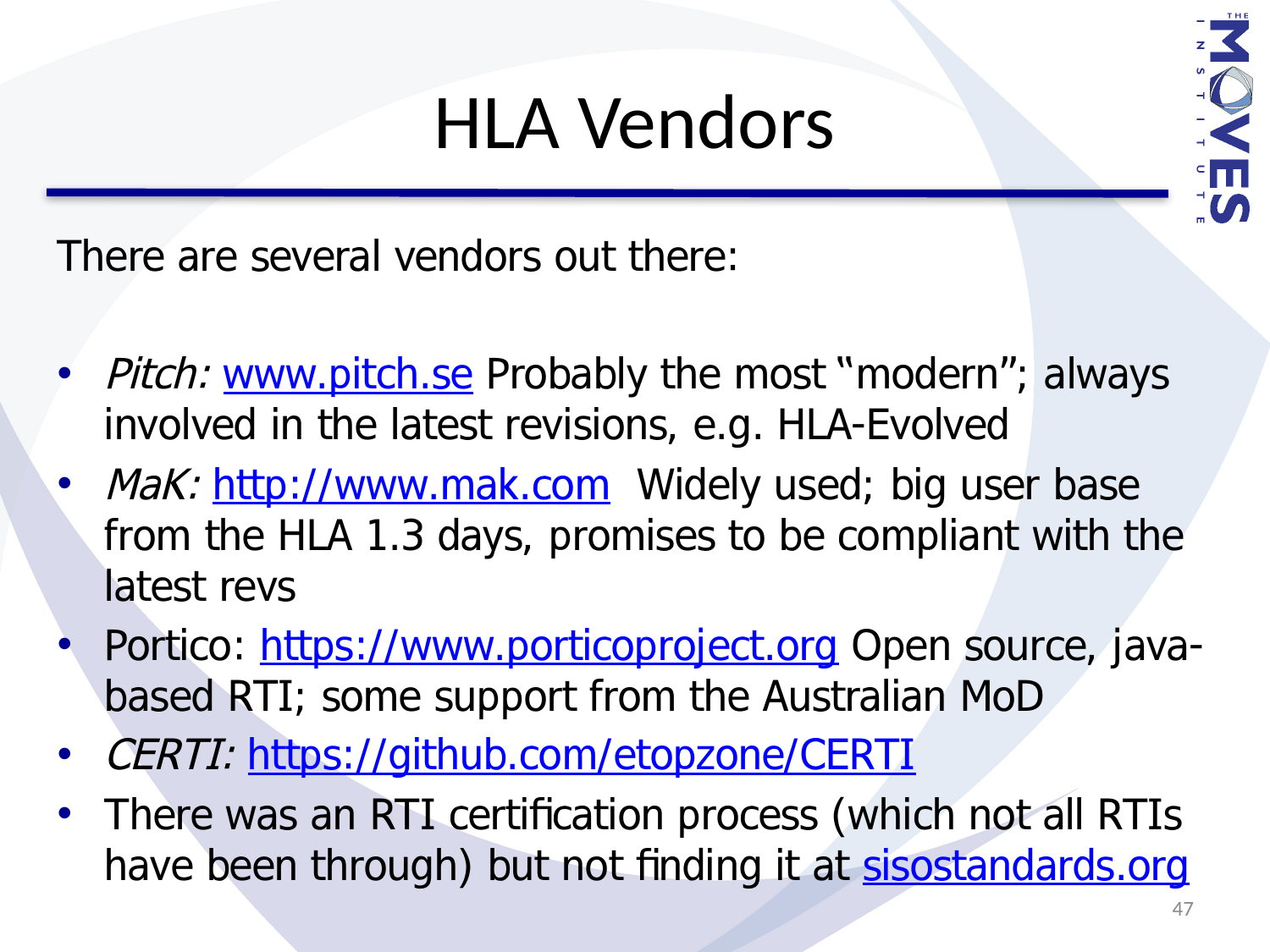

# HLA Vendors
There are several vendors out there:

Pitch: www.pitch.se Probably the most “modern”; always involved in the latest revisions, e.g. HLA-Evolved
MaK: http://www.mak.com  Widely used; big user base from the HLA 1.3 days, promises to be compliant with the latest revs
Portico: https://www.porticoproject.org Open source, java-based RTI; some support from the Australian MoD
CERTI: https://github.com/etopzone/CERTI
There was an RTI certification process (which not all RTIs have been through) but not finding it at sisostandards.org
47